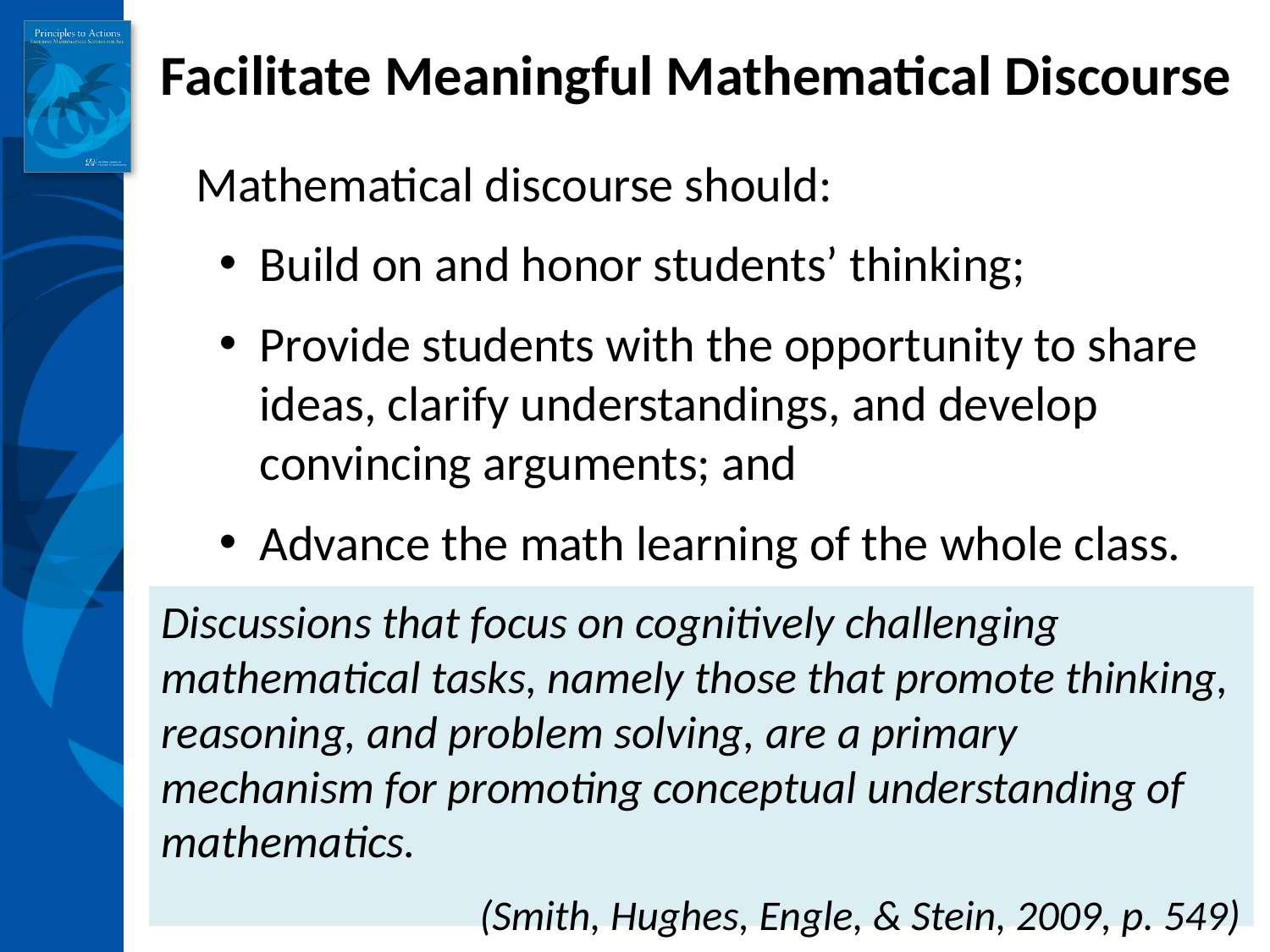

Facilitate Meaningful Mathematical Discourse
Mathematical discourse should:
Build on and honor students’ thinking;
Provide students with the opportunity to share ideas, clarify understandings, and develop convincing arguments; and
Advance the math learning of the whole class.

Discussions that focus on cognitively challenging mathematical tasks, namely those that promote thinking, reasoning, and problem solving, are a primary mechanism for promoting conceptual understanding of mathematics.
(Smith, Hughes, Engle, & Stein, 2009, p. 549)